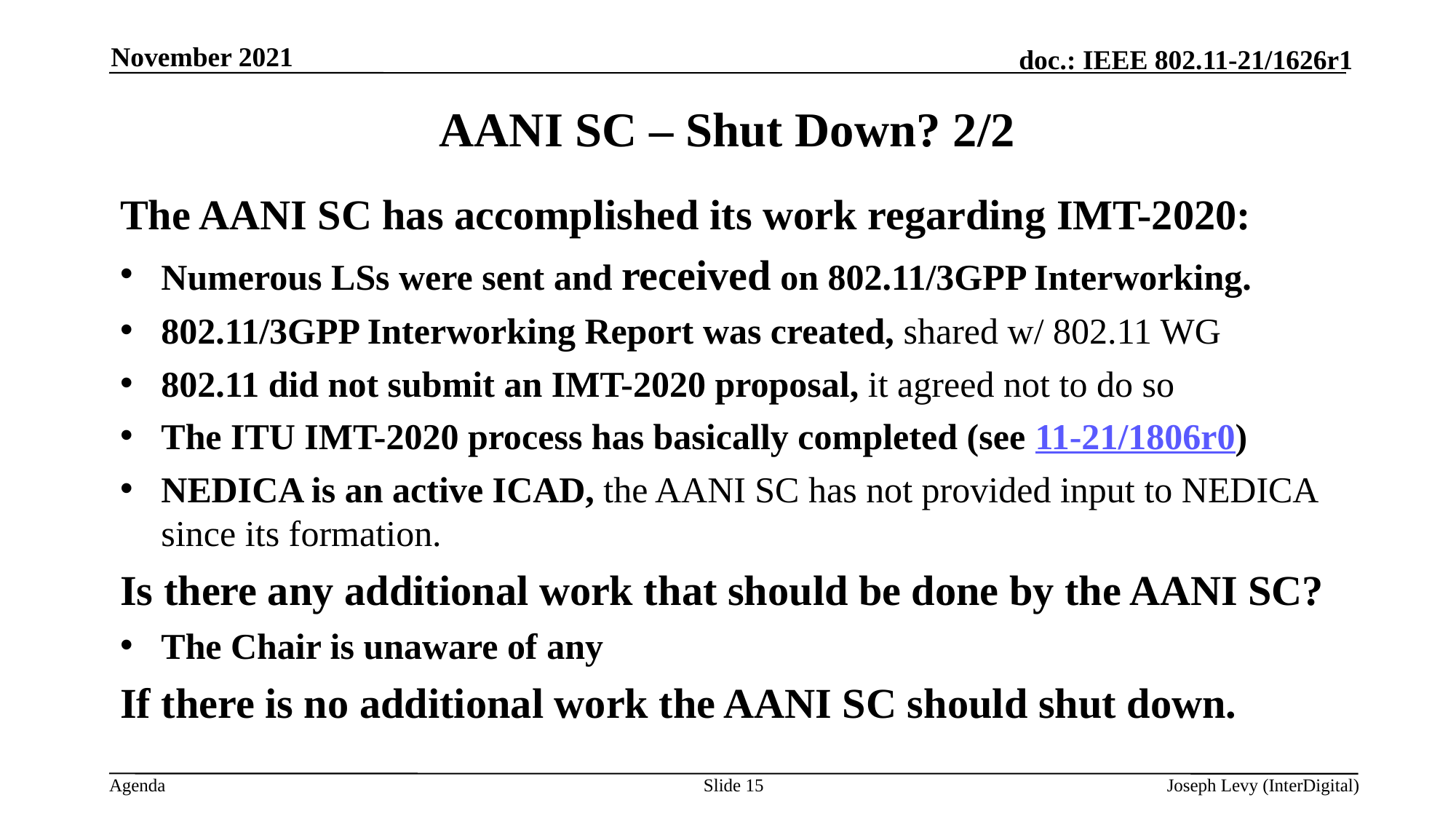

November 2021
# AANI SC – Shut Down? 2/2
The AANI SC has accomplished its work regarding IMT-2020:
Numerous LSs were sent and received on 802.11/3GPP Interworking.
802.11/3GPP Interworking Report was created, shared w/ 802.11 WG
802.11 did not submit an IMT-2020 proposal, it agreed not to do so
The ITU IMT-2020 process has basically completed (see 11-21/1806r0)
NEDICA is an active ICAD, the AANI SC has not provided input to NEDICA since its formation.
Is there any additional work that should be done by the AANI SC?
The Chair is unaware of any
If there is no additional work the AANI SC should shut down.
Slide 15
Joseph Levy (InterDigital)